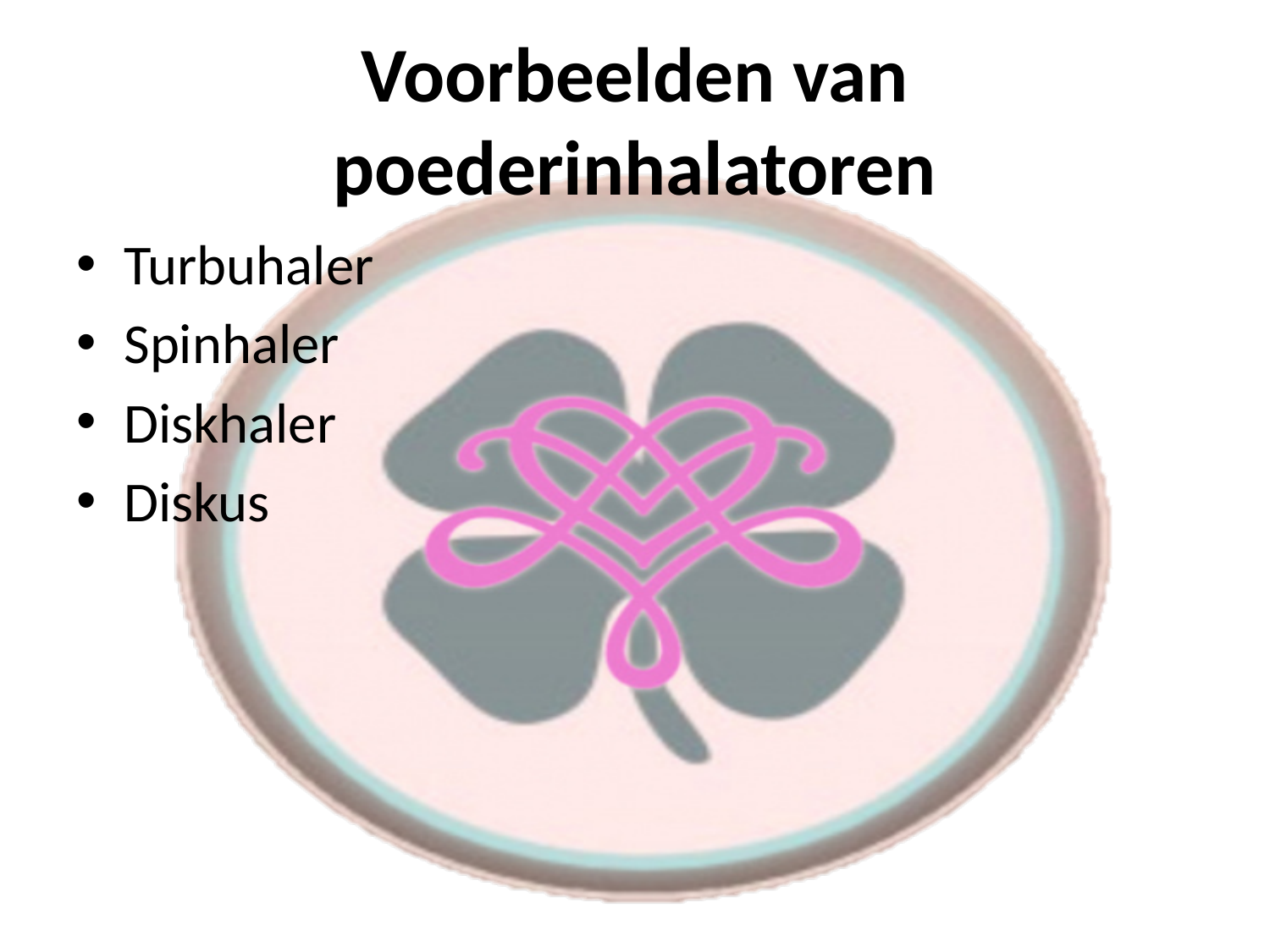

# Voorbeelden van poederinhalatoren
Turbuhaler
Spinhaler
Diskhaler
Diskus